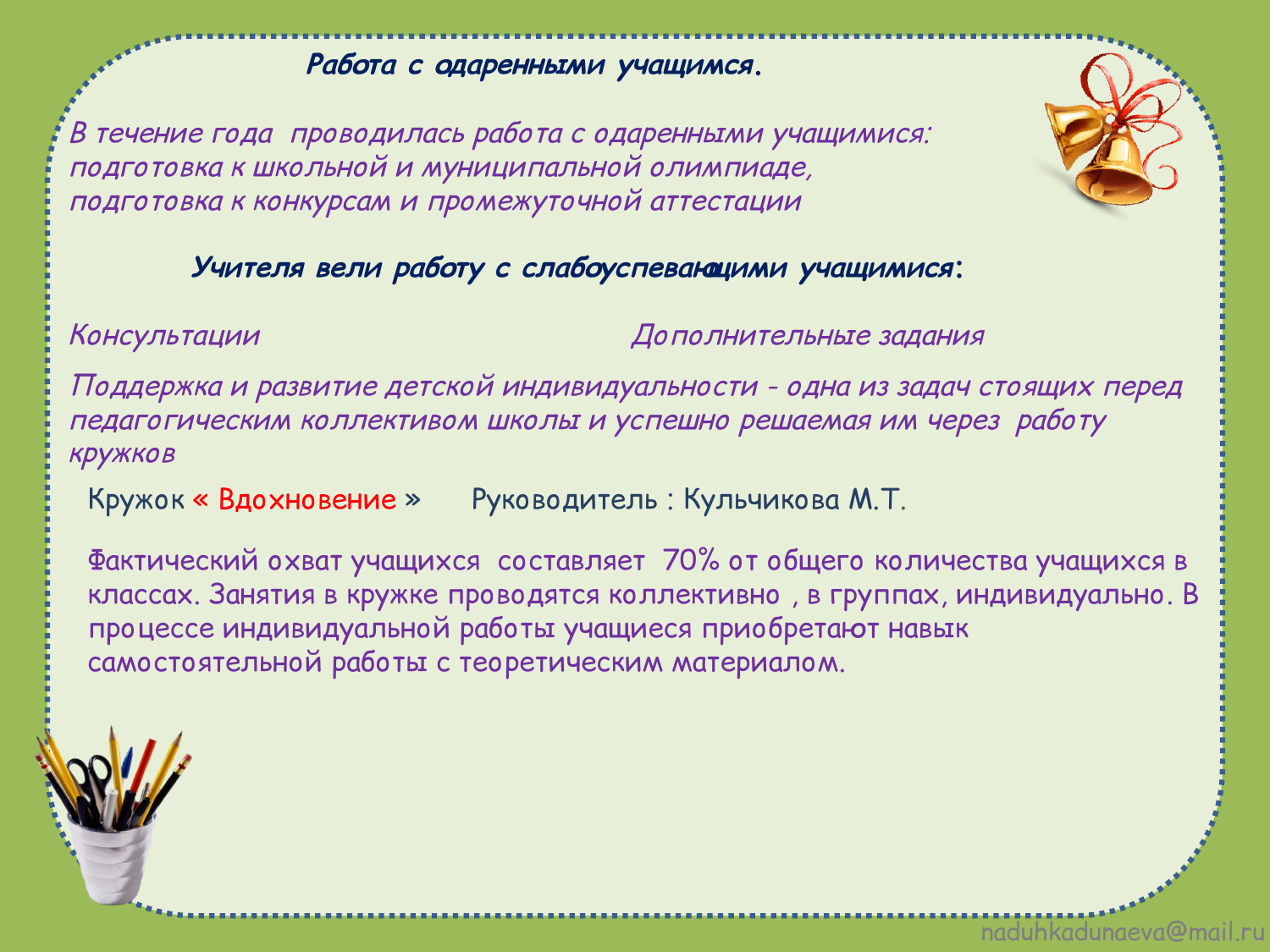

Работа с одаренными учащимся.

В течение года  проводилась работа с одаренными учащимися:
подготовка к школьной и муниципальной олимпиаде,
подготовка к конкурсам и промежуточной аттестации

          Учителя вели работу с слабоуспевающими учащимися:

Консультации                                            Дополнительные задания
Поддержка и развитие детской индивидуальности - одна из задач стоящих перед педагогическим коллективом школы и успешно решаемая им через  работу кружков
Кружок « Вдохновение »      Руководитель : Кульчикова М.Т.
Фактический охват учащихся  составляет  70% от общего количества учащихся в классах. Занятия в кружке проводятся коллективно , в группах, индивидуально. В процессе индивидуальной работы учащиеся приобретают навык самостоятельной работы с теоретическим материалом.